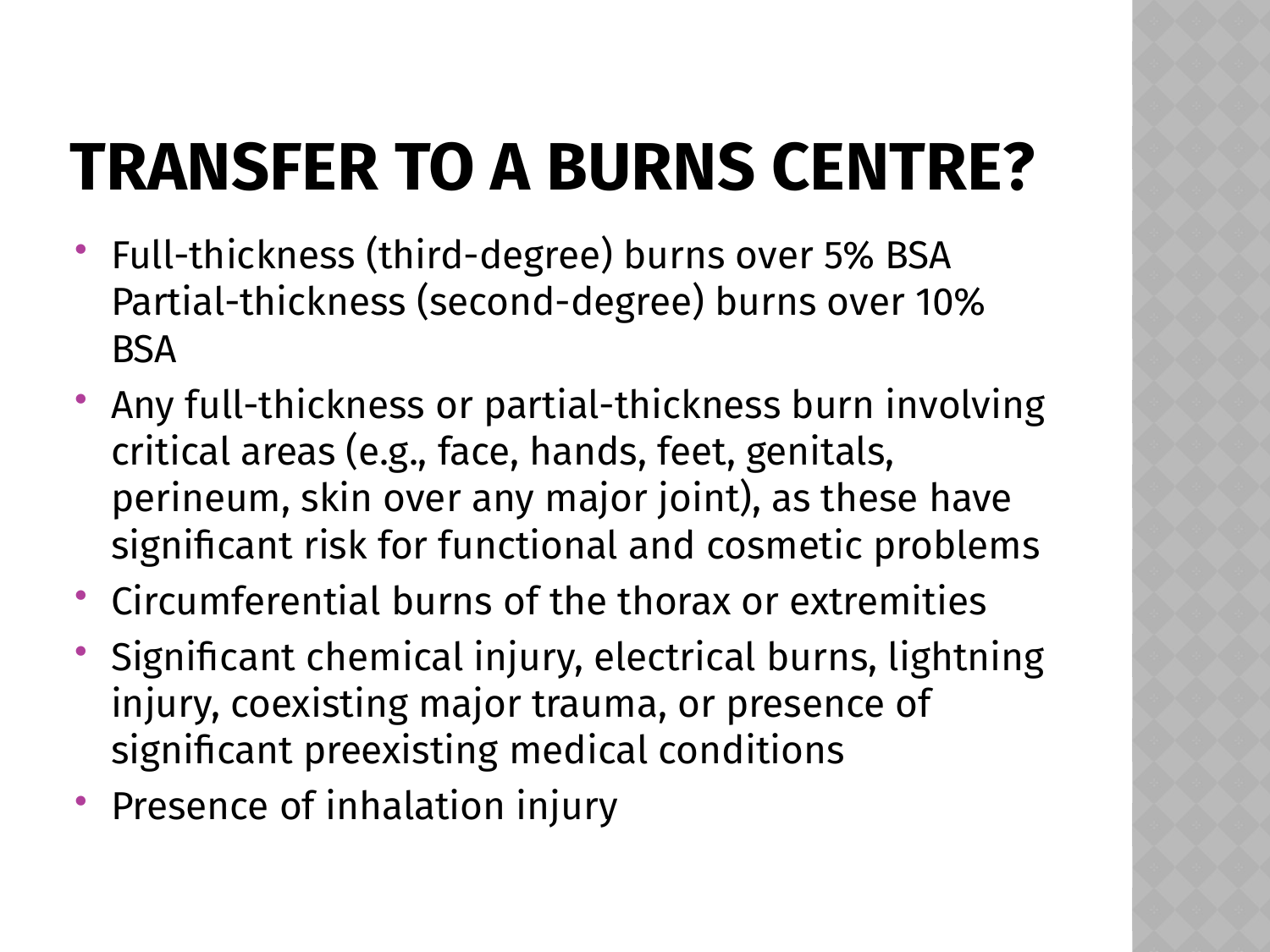

# Transfer to a Burns Centre?
Full-thickness (third-degree) burns over 5% BSA Partial-thickness (second-degree) burns over 10% BSA
Any full-thickness or partial-thickness burn involving critical areas (e.g., face, hands, feet, genitals, perineum, skin over any major joint), as these have significant risk for functional and cosmetic problems
Circumferential burns of the thorax or extremities
Significant chemical injury, electrical burns, lightning injury, coexisting major trauma, or presence of significant preexisting medical conditions
Presence of inhalation injury